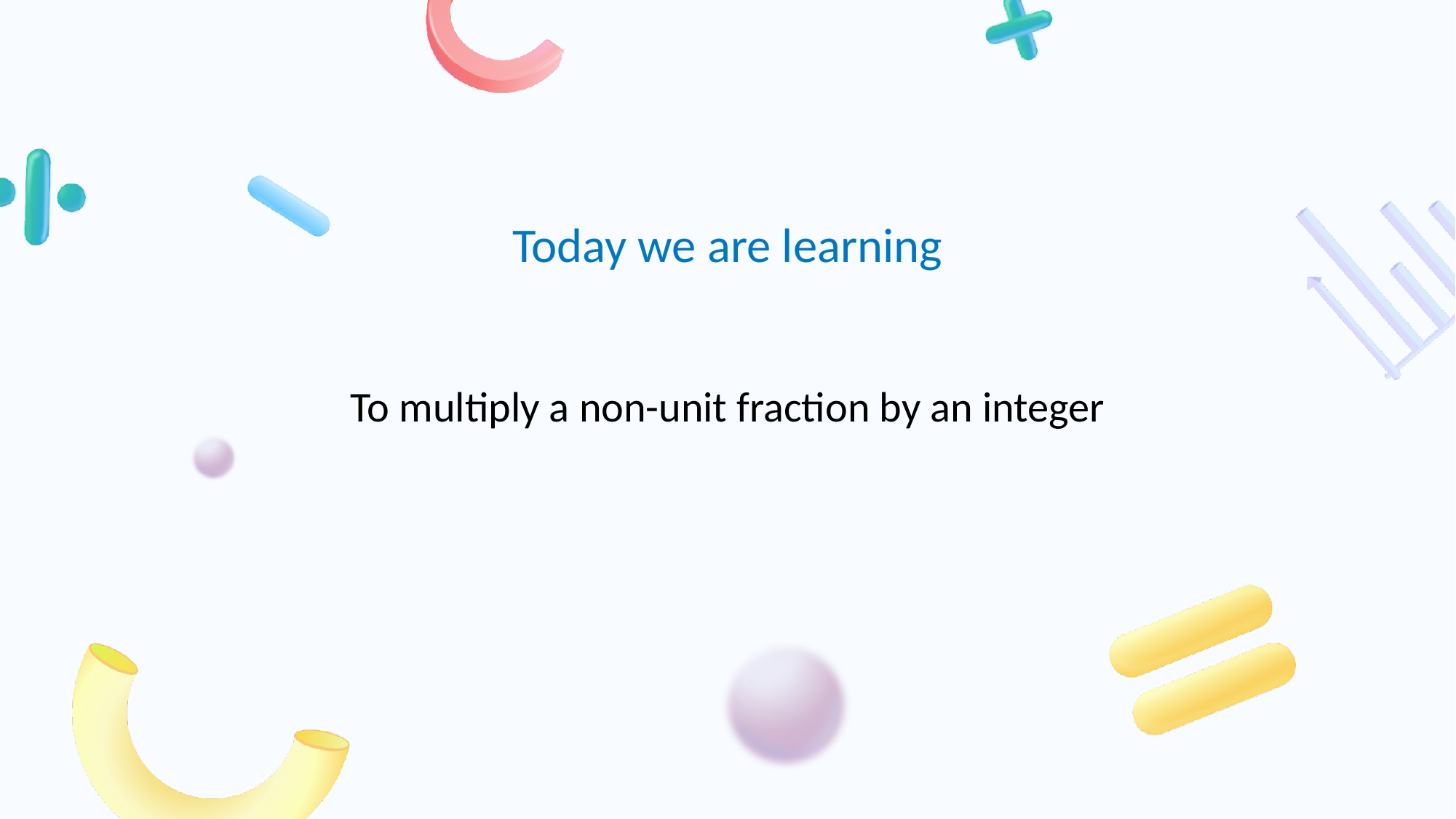

# To multiply a non-unit fraction by an integer